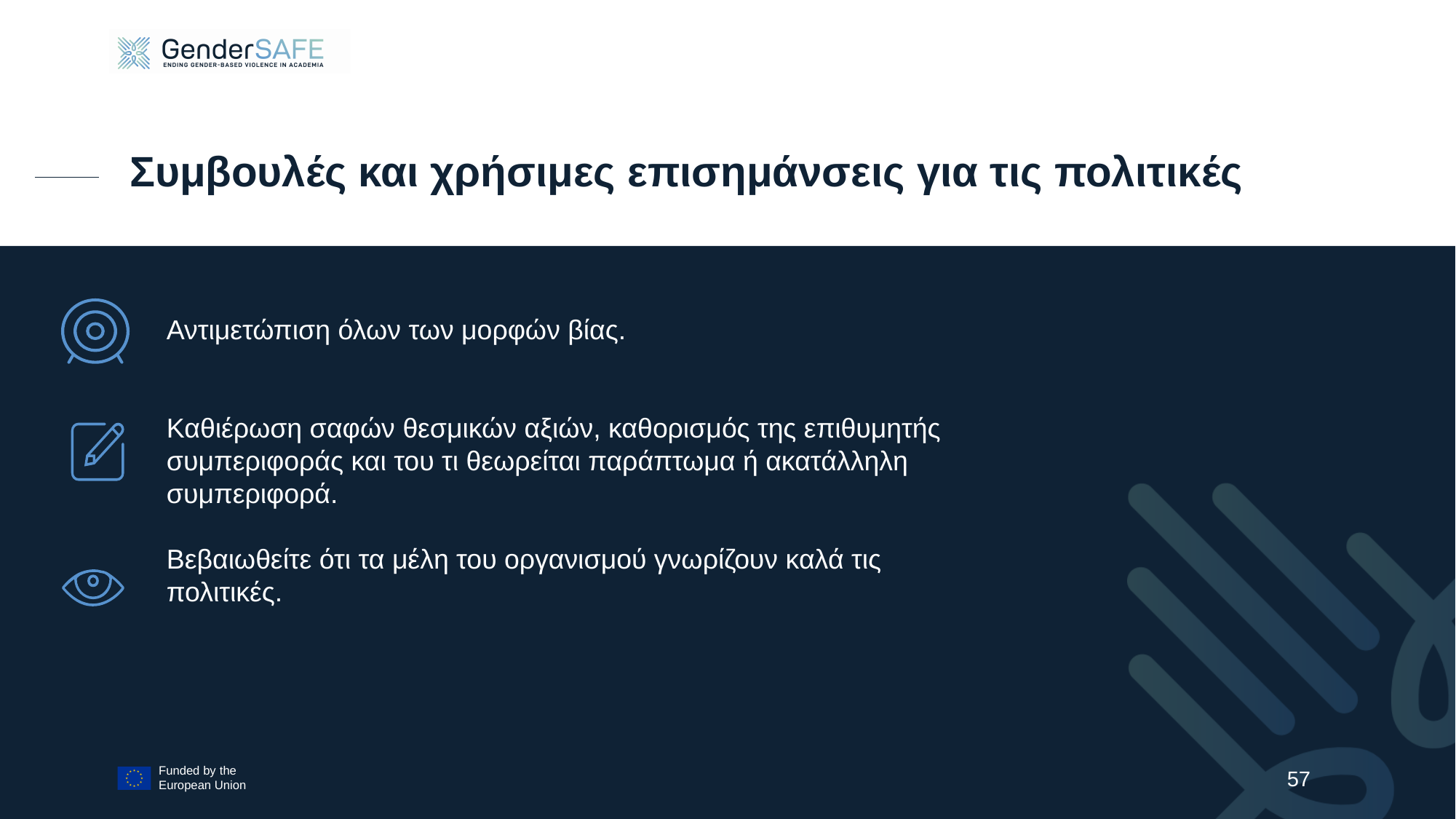

Συμβουλές και χρήσιμες επισημάνσεις για τις πολιτικές

Αντιμετώπιση όλων των μορφών βίας.

Καθιέρωση σαφών θεσμικών αξιών, καθορισμός της επιθυμητής συμπεριφοράς και του τι θεωρείται παράπτωμα ή ακατάλληλη συμπεριφορά.

Βεβαιωθείτε ότι τα μέλη του οργανισμού γνωρίζουν καλά τις πολιτικές.